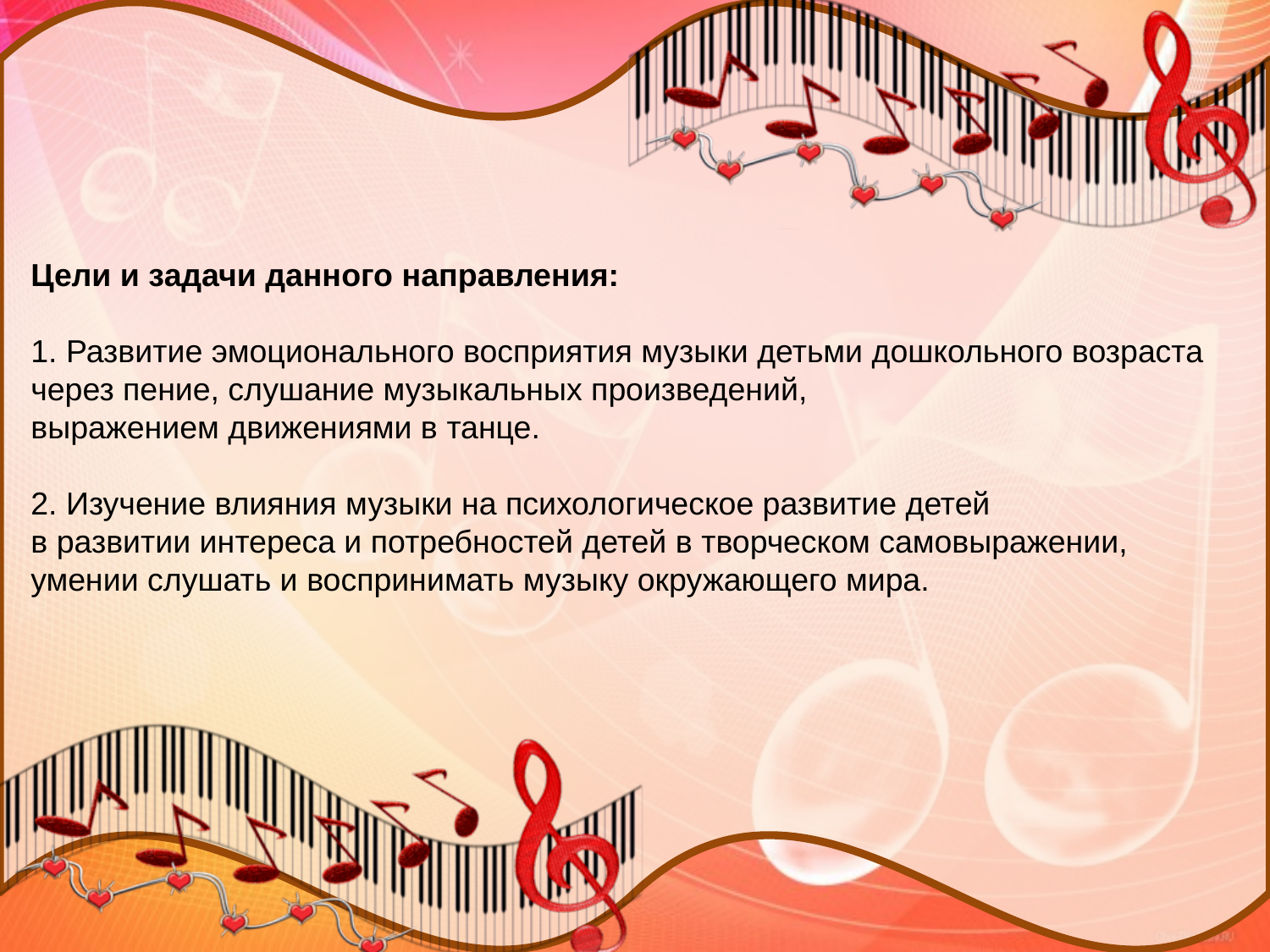

Цели и задачи данного направления:

1. Развитие эмоционального восприятия музыки детьми дошкольного возраста через пение, слушание музыкальных произведений,
выражением движениями в танце.

2. Изучение влияния музыки на психологическое развитие детей
в развитии интереса и потребностей детей в творческом самовыражении,
умении слушать и воспринимать музыку окружающего мира.